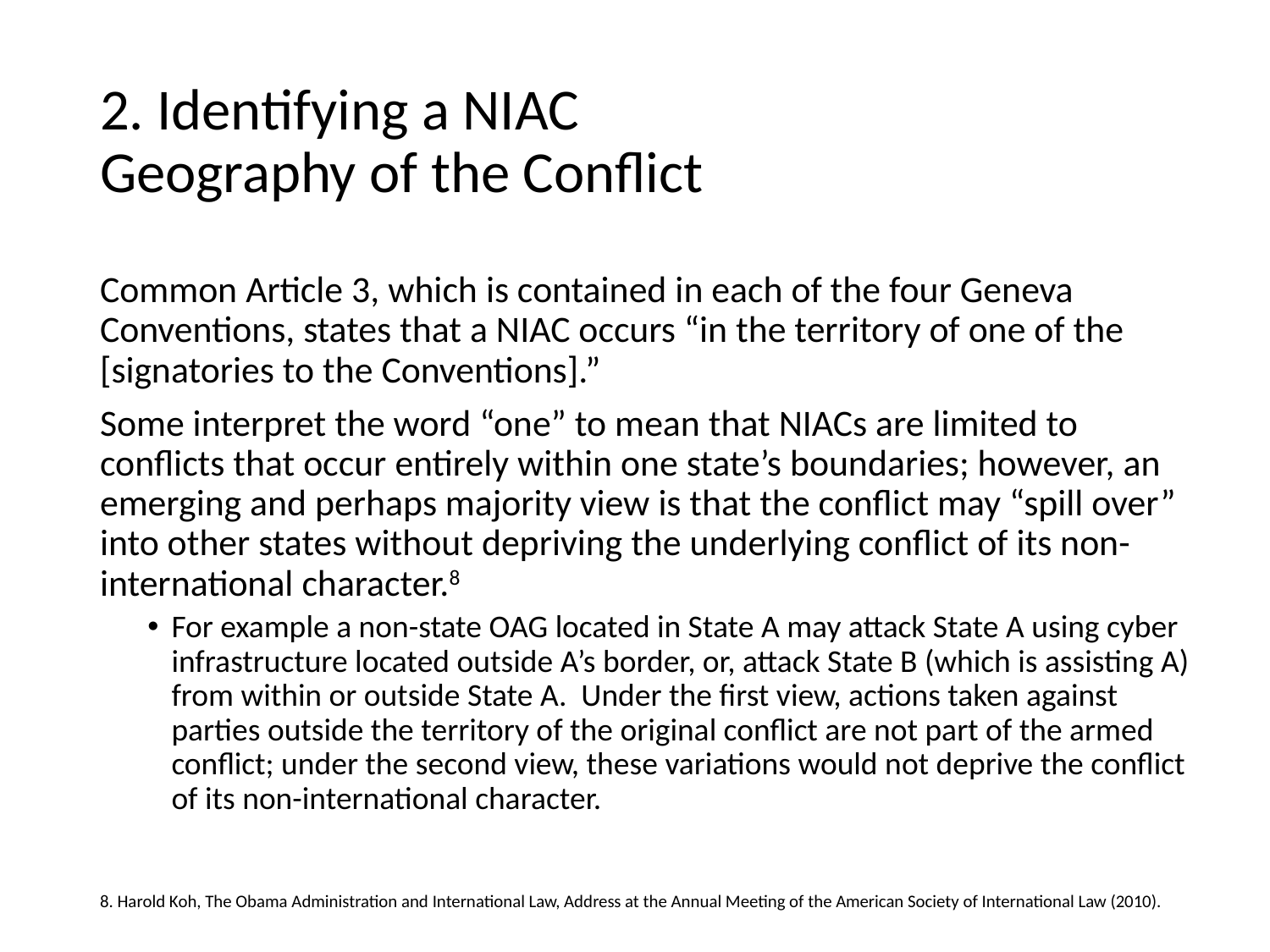

# 2. Identifying a NIAC Geography of the Conflict
Common Article 3, which is contained in each of the four Geneva Conventions, states that a NIAC occurs “in the territory of one of the [signatories to the Conventions].”
Some interpret the word “one” to mean that NIACs are limited to conflicts that occur entirely within one state’s boundaries; however, an emerging and perhaps majority view is that the conflict may “spill over” into other states without depriving the underlying conflict of its non-international character.8
For example a non-state OAG located in State A may attack State A using cyber infrastructure located outside A’s border, or, attack State B (which is assisting A) from within or outside State A.  Under the first view, actions taken against parties outside the territory of the original conflict are not part of the armed conflict; under the second view, these variations would not deprive the conflict of its non-international character.

8. Harold Koh, The Obama Administration and International Law, Address at the Annual Meeting of the American Society of International Law (2010).